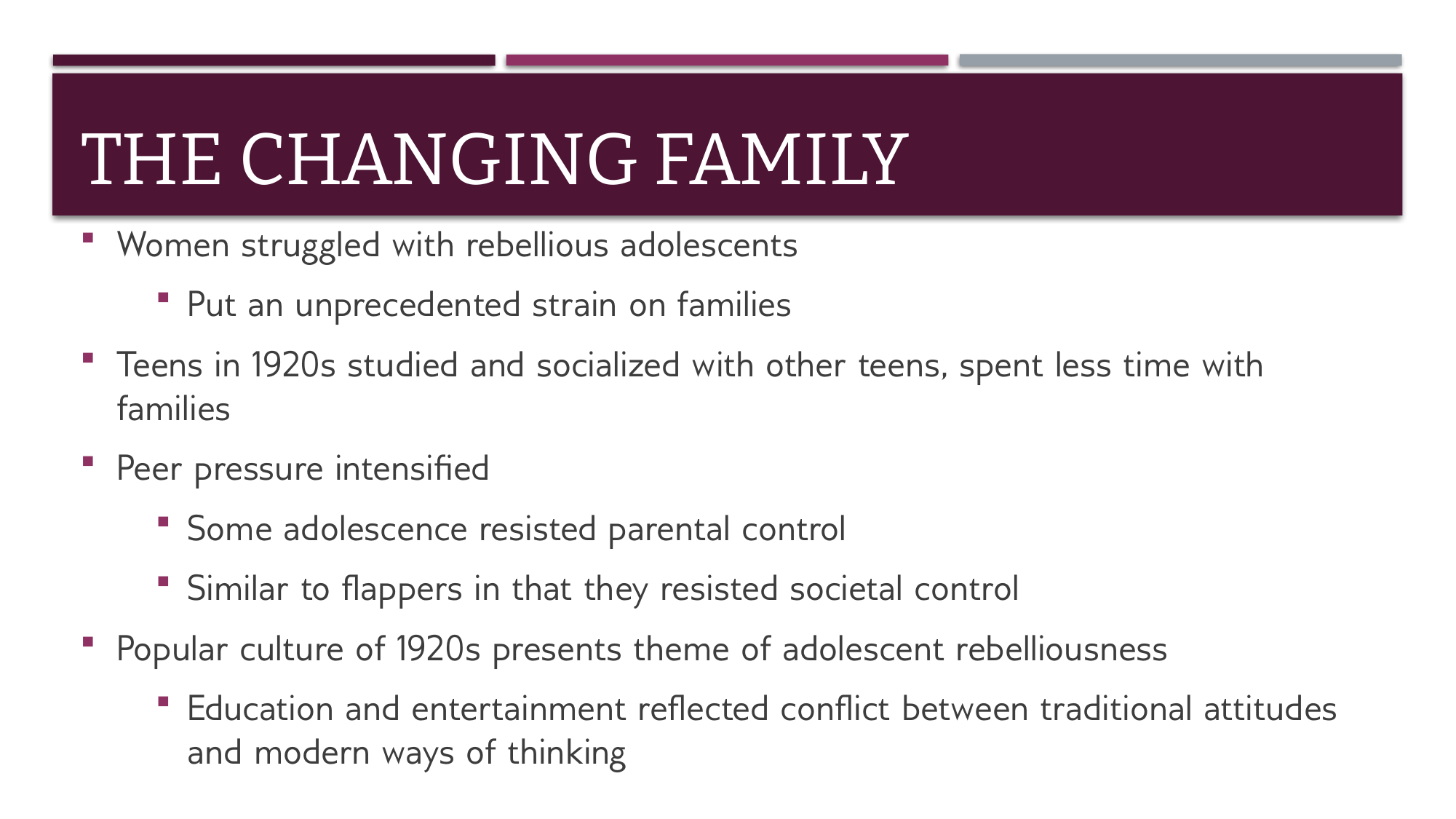

# The Changing Family
Women struggled with rebellious adolescents
Put an unprecedented strain on families
Teens in 1920s studied and socialized with other teens, spent less time with families
Peer pressure intensified
Some adolescence resisted parental control
Similar to flappers in that they resisted societal control
Popular culture of 1920s presents theme of adolescent rebelliousness
Education and entertainment reflected conflict between traditional attitudes and modern ways of thinking